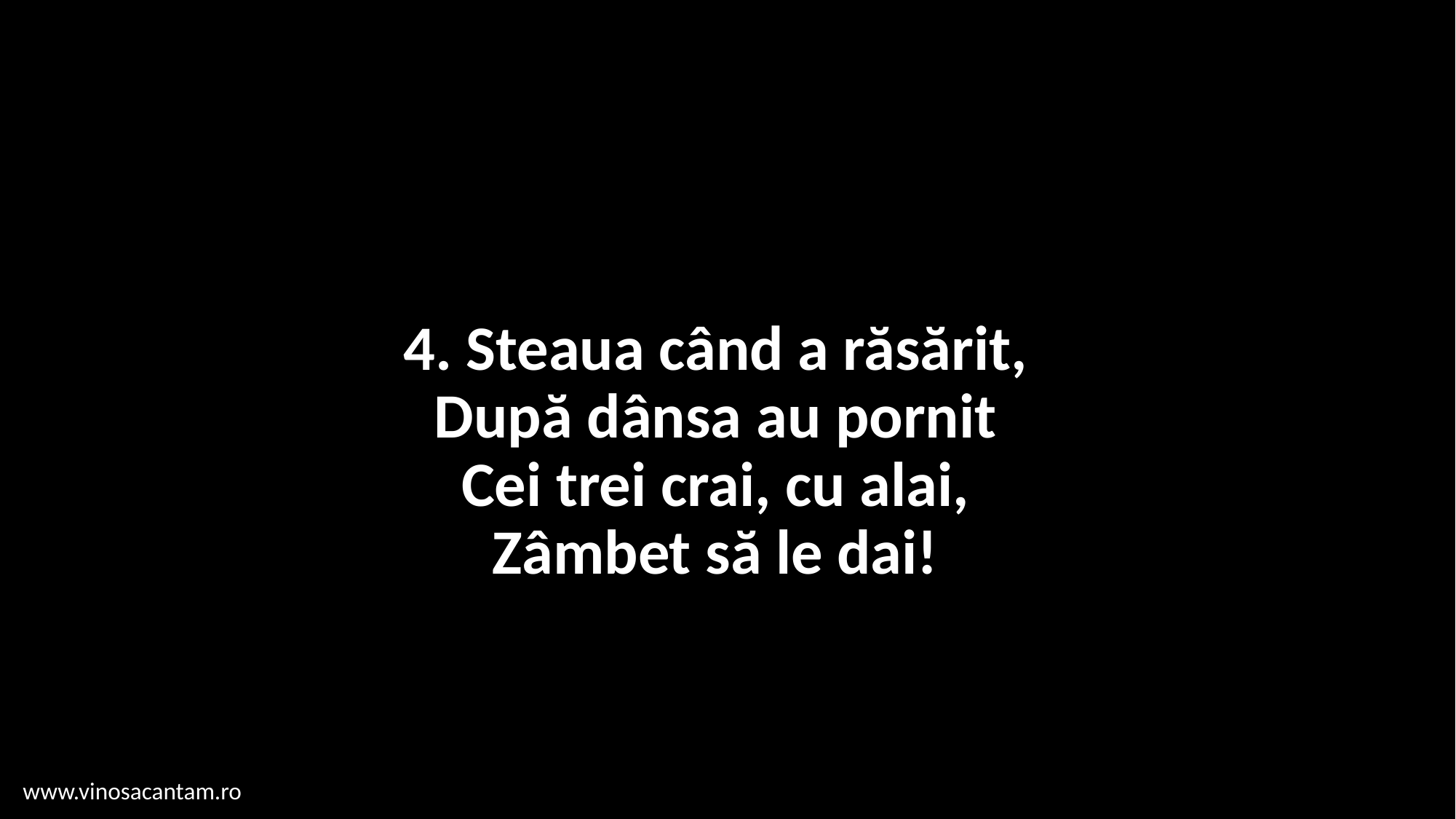

# 4. Steaua când a răsărit, După dânsa au pornit Cei trei crai, cu alai, Zâmbet să le dai!
www.vinosacantam.ro